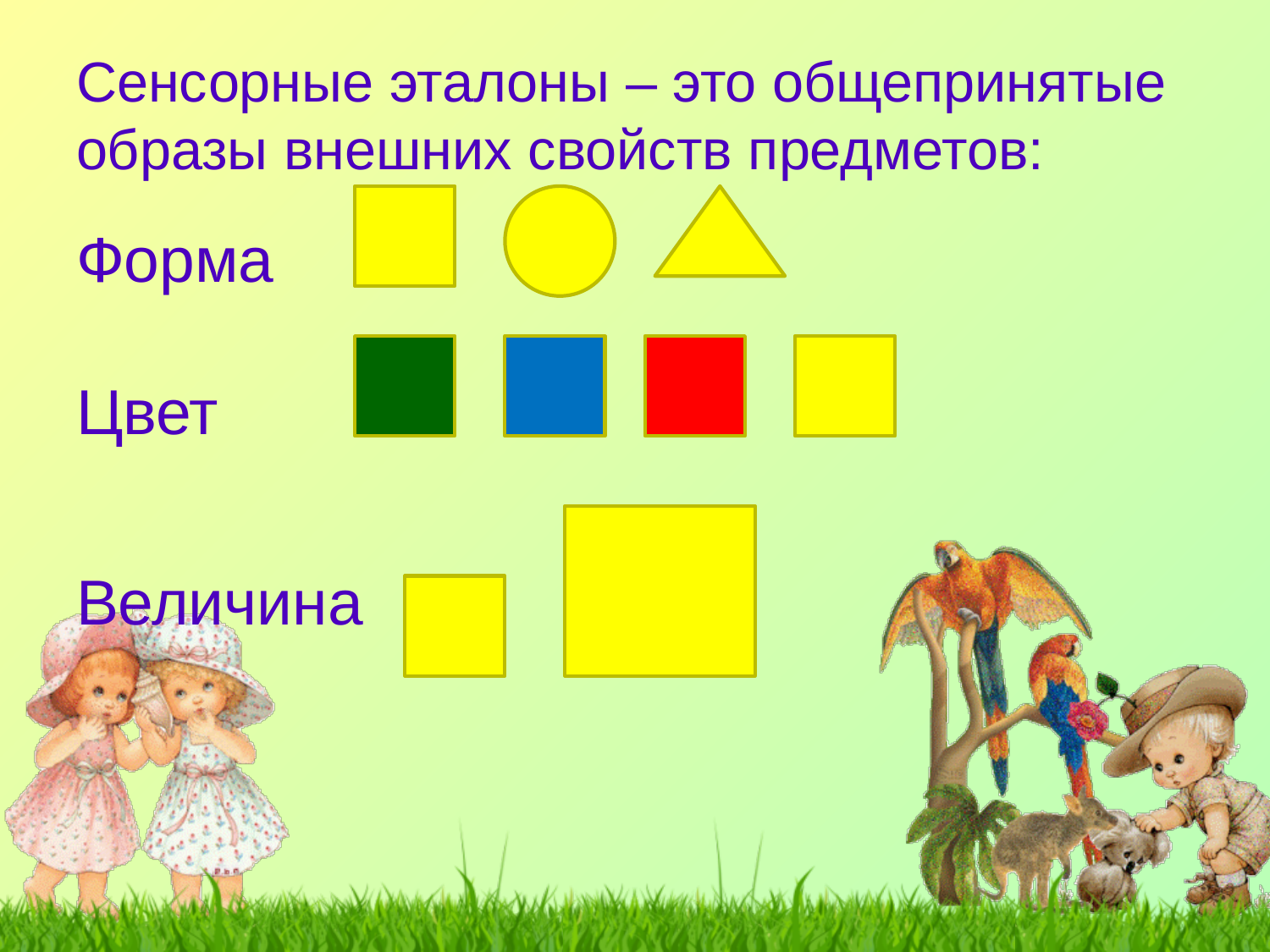

# Сенсорные эталоны – это общепринятые образы внешних свойств предметов: Форма Цвет Величина